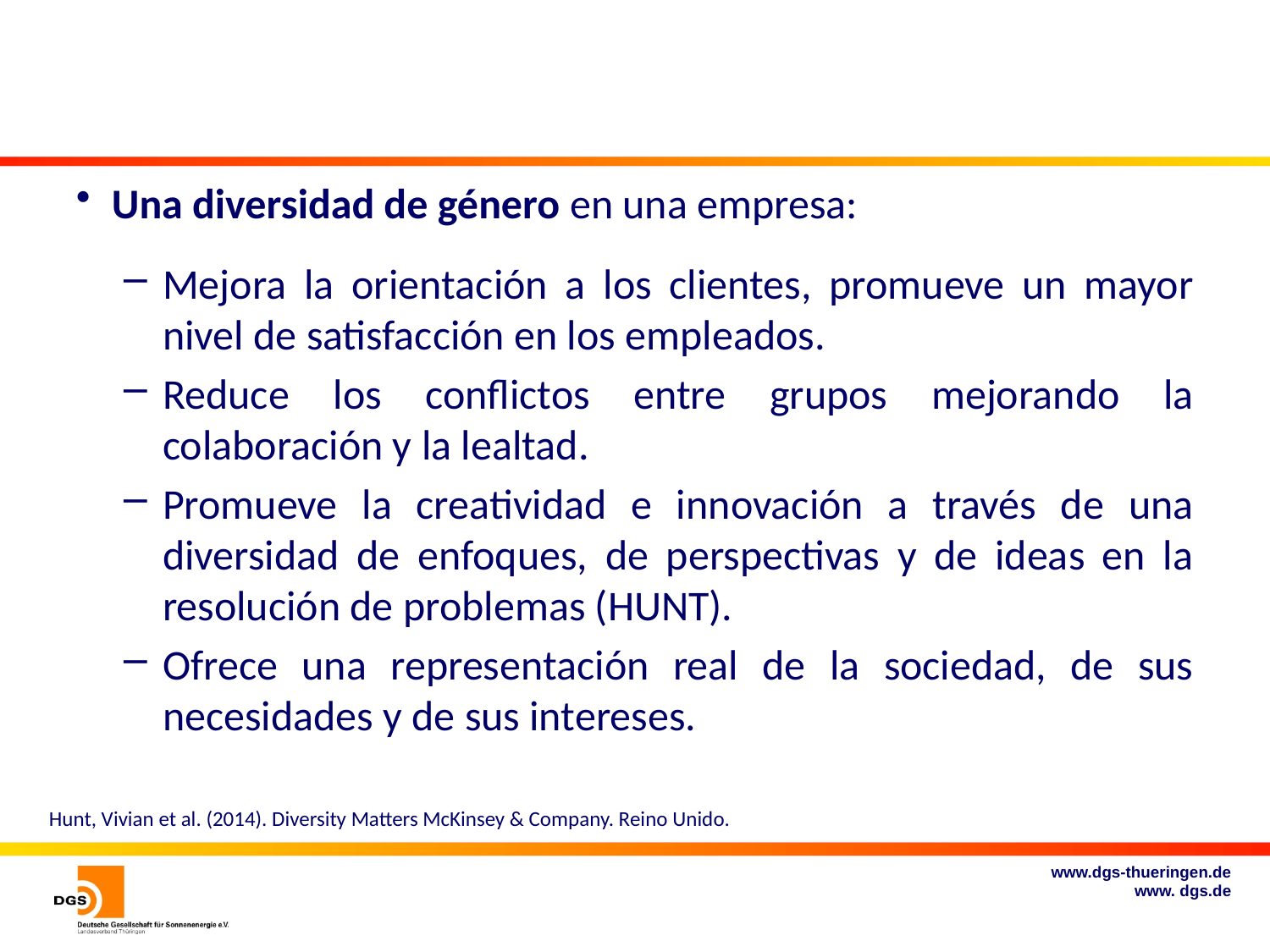

#
Una diversidad de género en una empresa:
Mejora la orientación a los clientes, promueve un mayor nivel de satisfacción en los empleados.
Reduce los conflictos entre grupos mejorando la colaboración y la lealtad.
Promueve la creatividad e innovación a través de una diversidad de enfoques, de perspectivas y de ideas en la resolución de problemas (HUNT).
Ofrece una representación real de la sociedad, de sus necesidades y de sus intereses.

Hunt, Vivian et al. (2014). Diversity Matters McKinsey & Company. Reino Unido.